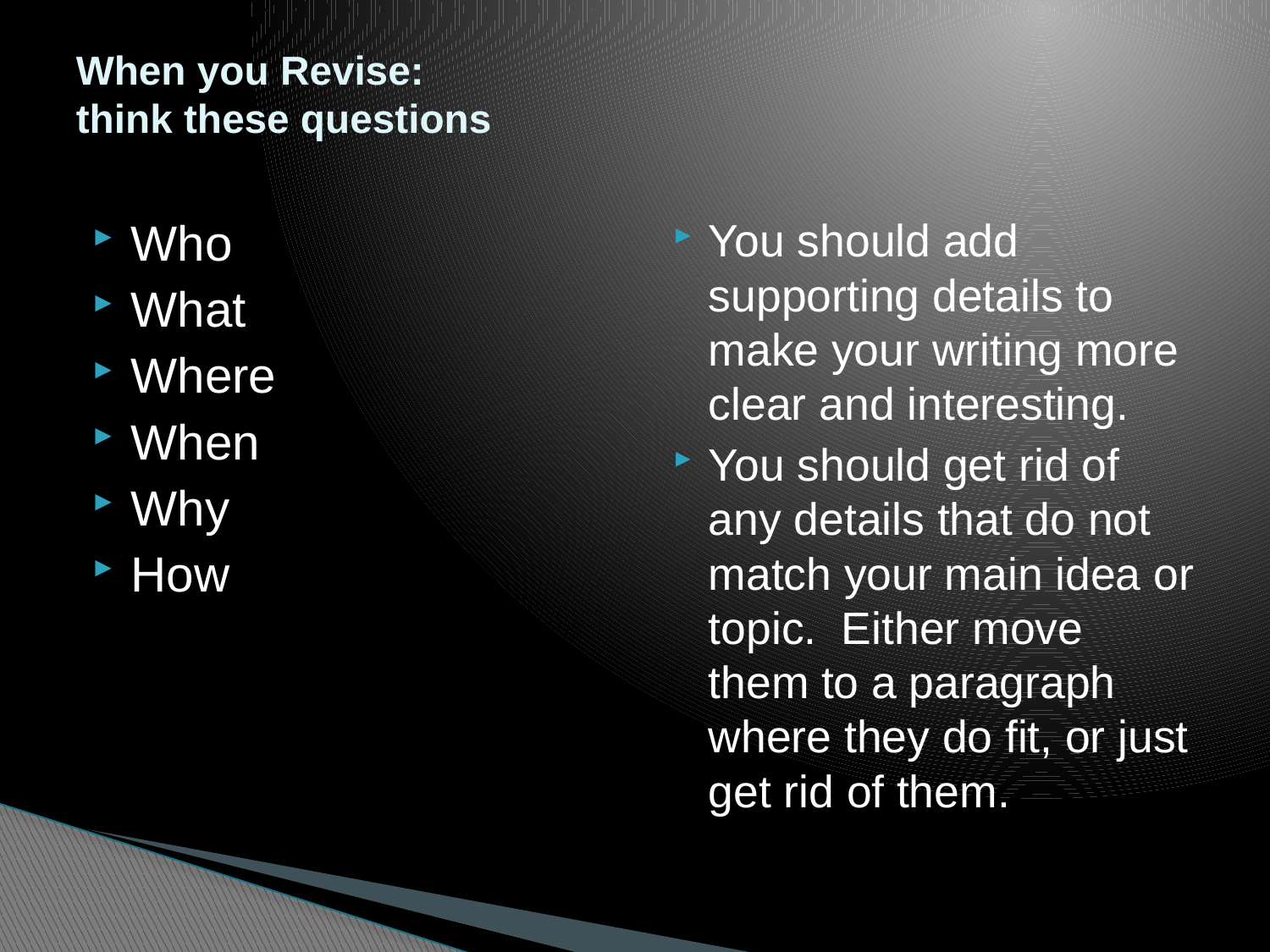

# When you Revise: think these questions
Who
What
Where
When
Why
How
You should add supporting details to make your writing more clear and interesting.
You should get rid of any details that do not match your main idea or topic.  Either move them to a paragraph where they do fit, or just get rid of them.